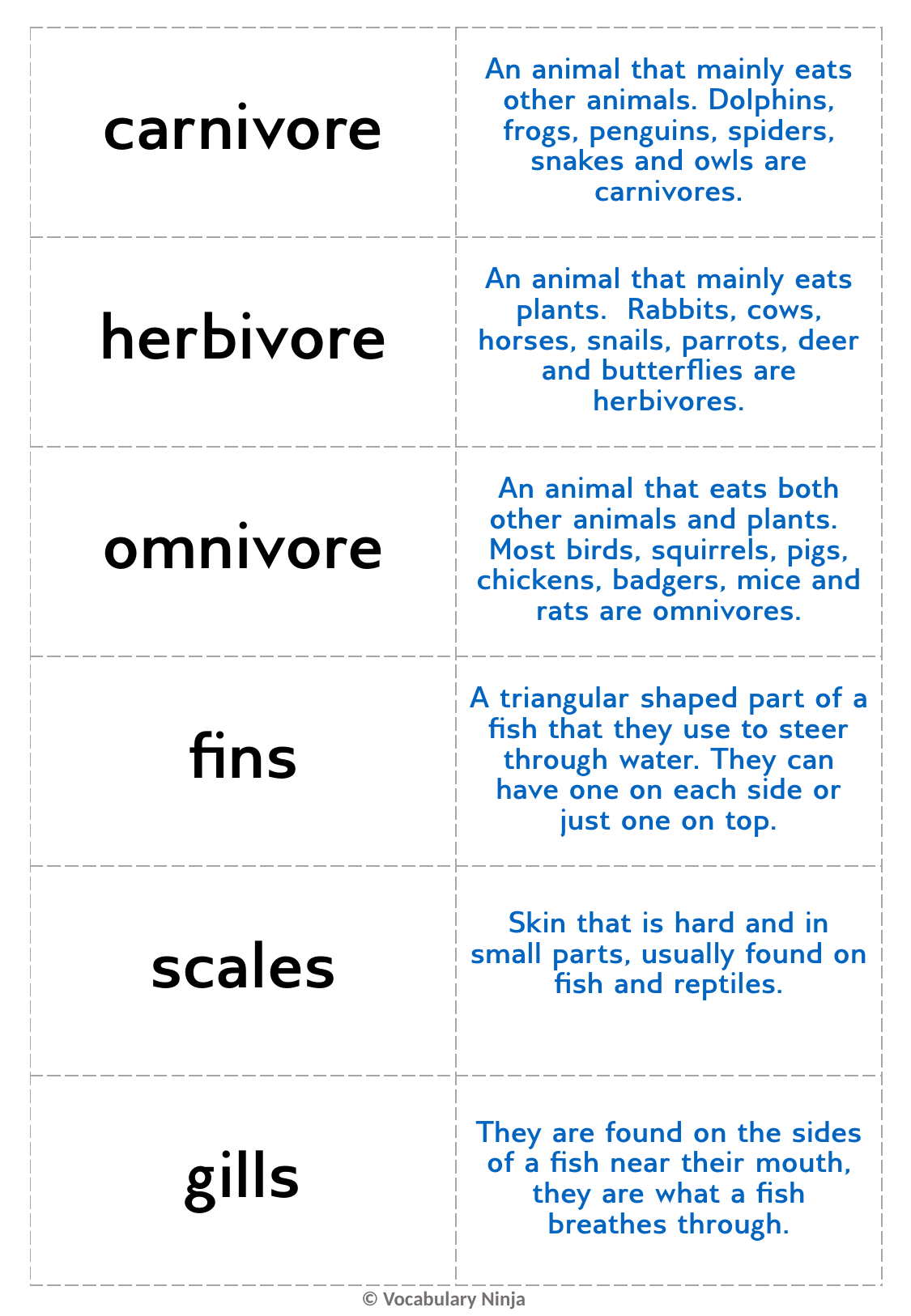

| carnivore | An animal that mainly eats other animals. Dolphins, frogs, penguins, spiders, snakes and owls are carnivores. |
| --- | --- |
| herbivore | An animal that mainly eats plants. Rabbits, cows, horses, snails, parrots, deer and butterflies are herbivores. |
| omnivore | An animal that eats both other animals and plants. Most birds, squirrels, pigs, chickens, badgers, mice and rats are omnivores. |
| fins | A triangular shaped part of a fish that they use to steer through water. They can have one on each side or just one on top. |
| scales | Skin that is hard and in small parts, usually found on fish and reptiles. |
| gills | They are found on the sides of a fish near their mouth, they are what a fish breathes through. |
© Vocabulary Ninja